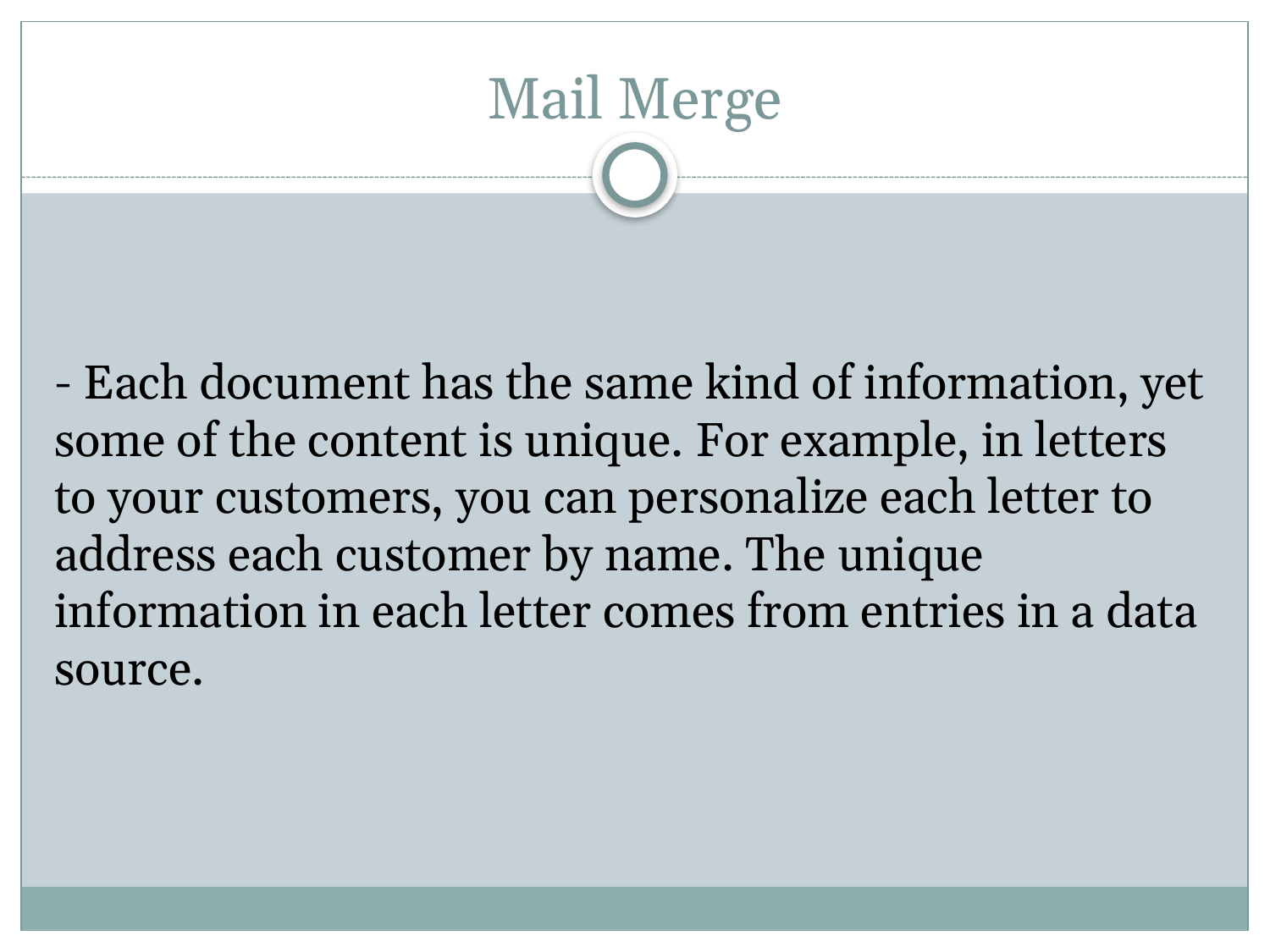

# Mail Merge

- Each document has the same kind of information, yet some of the content is unique. For example, in letters to your customers, you can personalize each letter to address each customer by name. The unique information in each letter comes from entries in a data source.